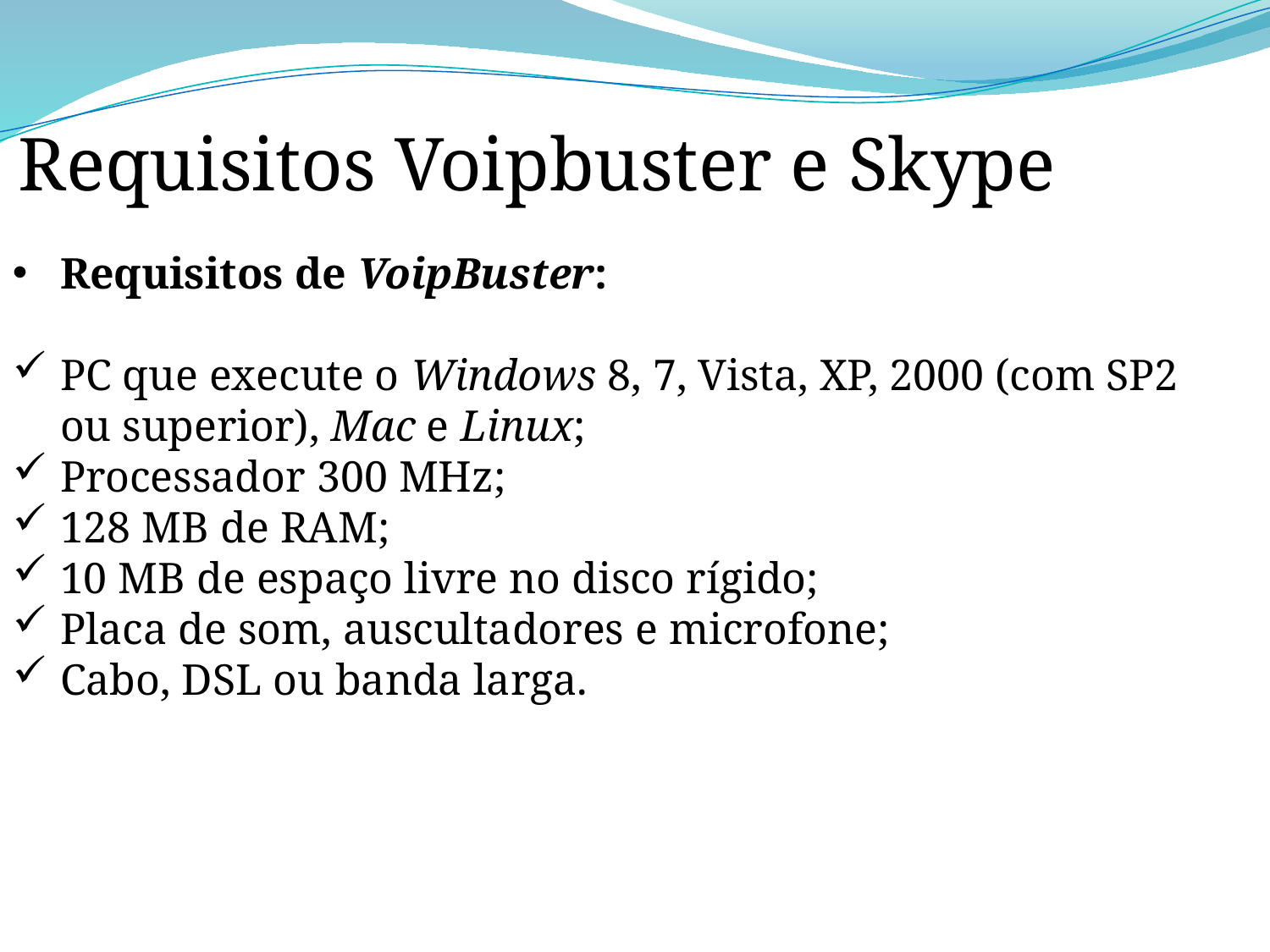

Requisitos Voipbuster e Skype
Requisitos de VoipBuster:

PC que execute o Windows 8, 7, Vista, XP, 2000 (com SP2 ou superior), Mac e Linux;
Processador 300 MHz;
128 MB de RAM;
10 MB de espaço livre no disco rígido;
Placa de som, auscultadores e microfone;
Cabo, DSL ou banda larga.